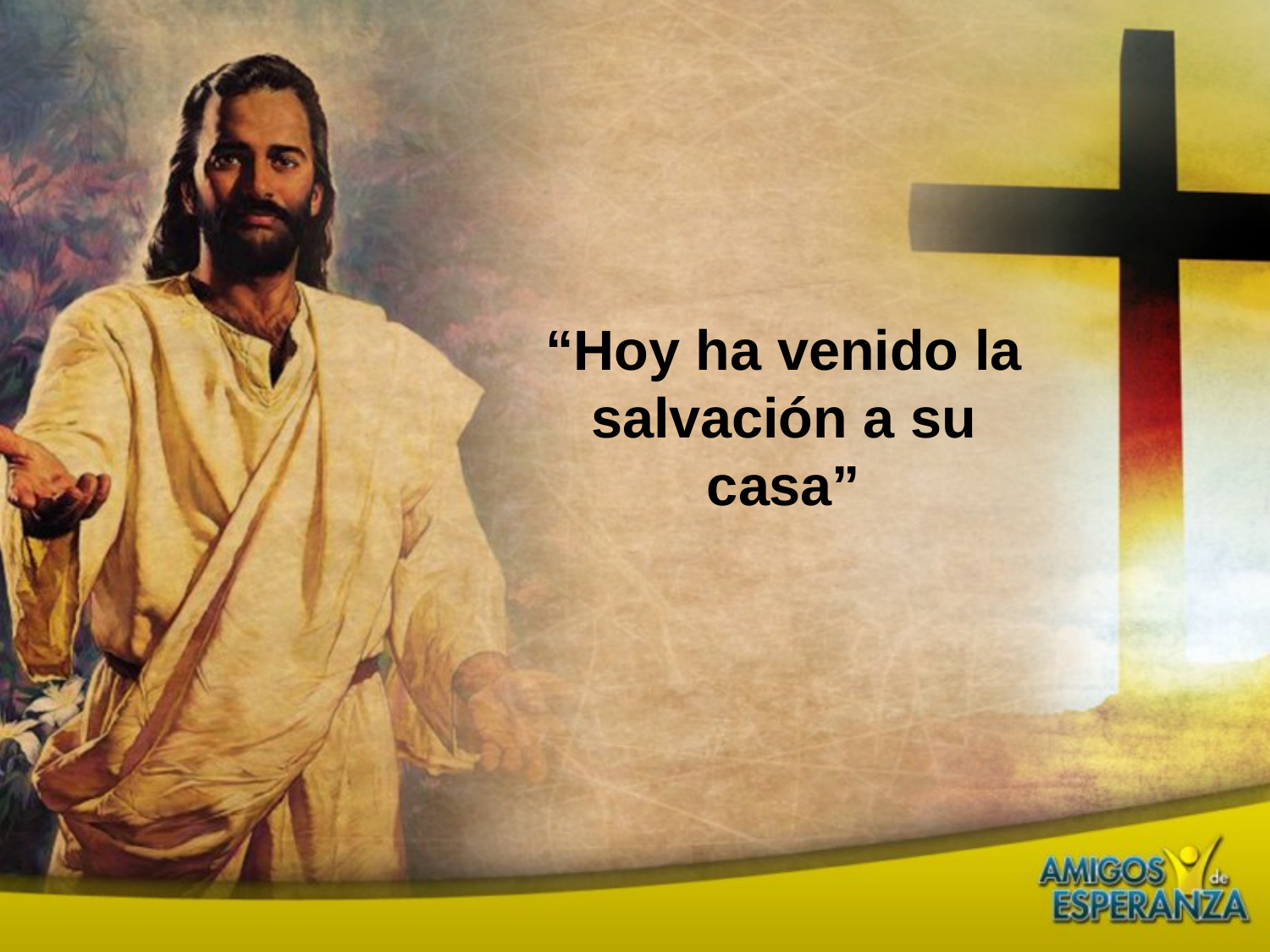

“Hoy ha venido la salvación a su casa”